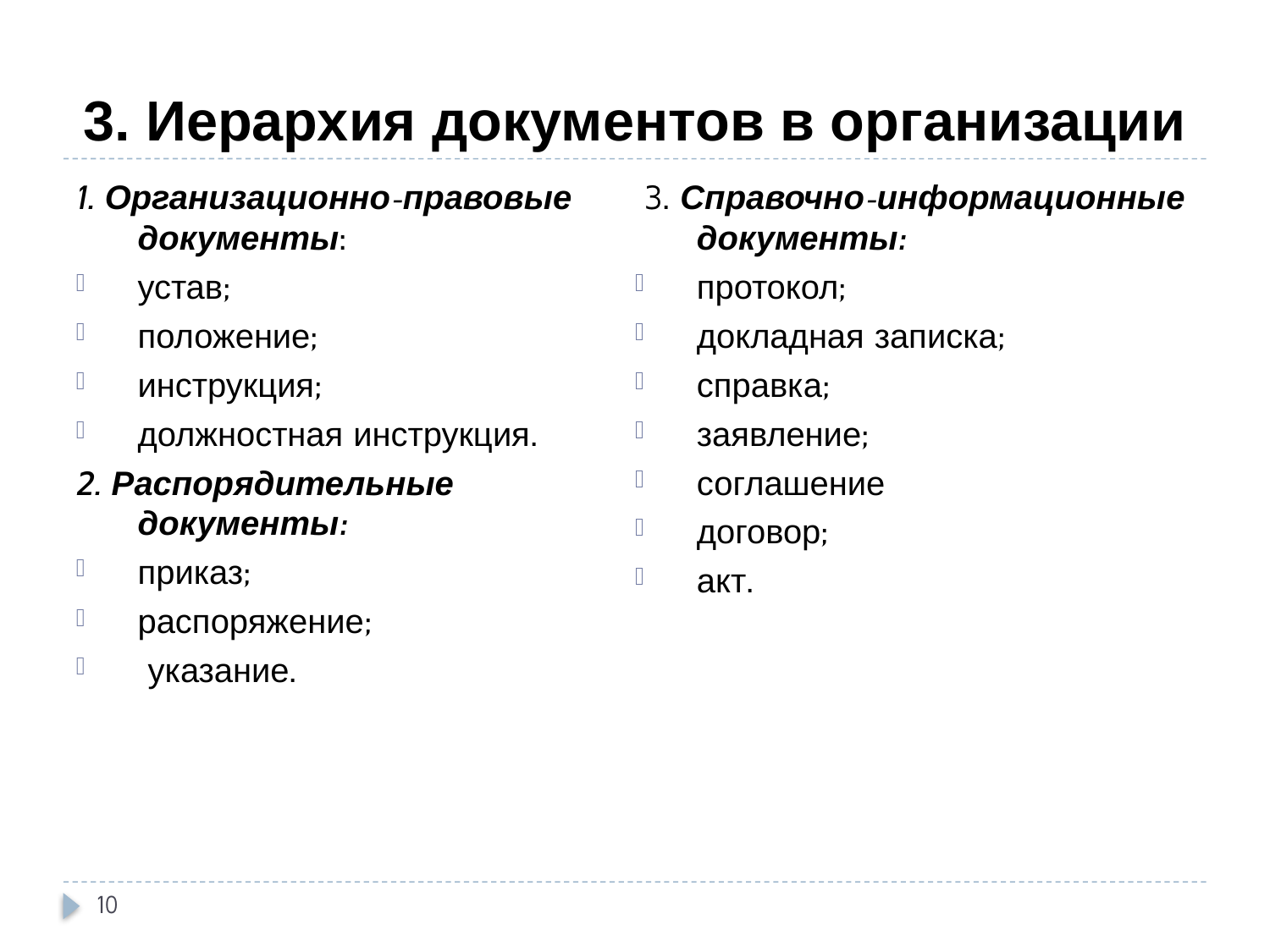

# 3. Иерархия документов в организации
1. Организационно-правовые документы:
устав;
положение;
инструкция;
должностная инструкция.
2. Распорядительные документы:
приказ;
распоряжение;
 указание.

 3. Справочно-информационные документы:
протокол;
докладная записка;
справка;
заявление;
соглашение
договор;
акт.

10